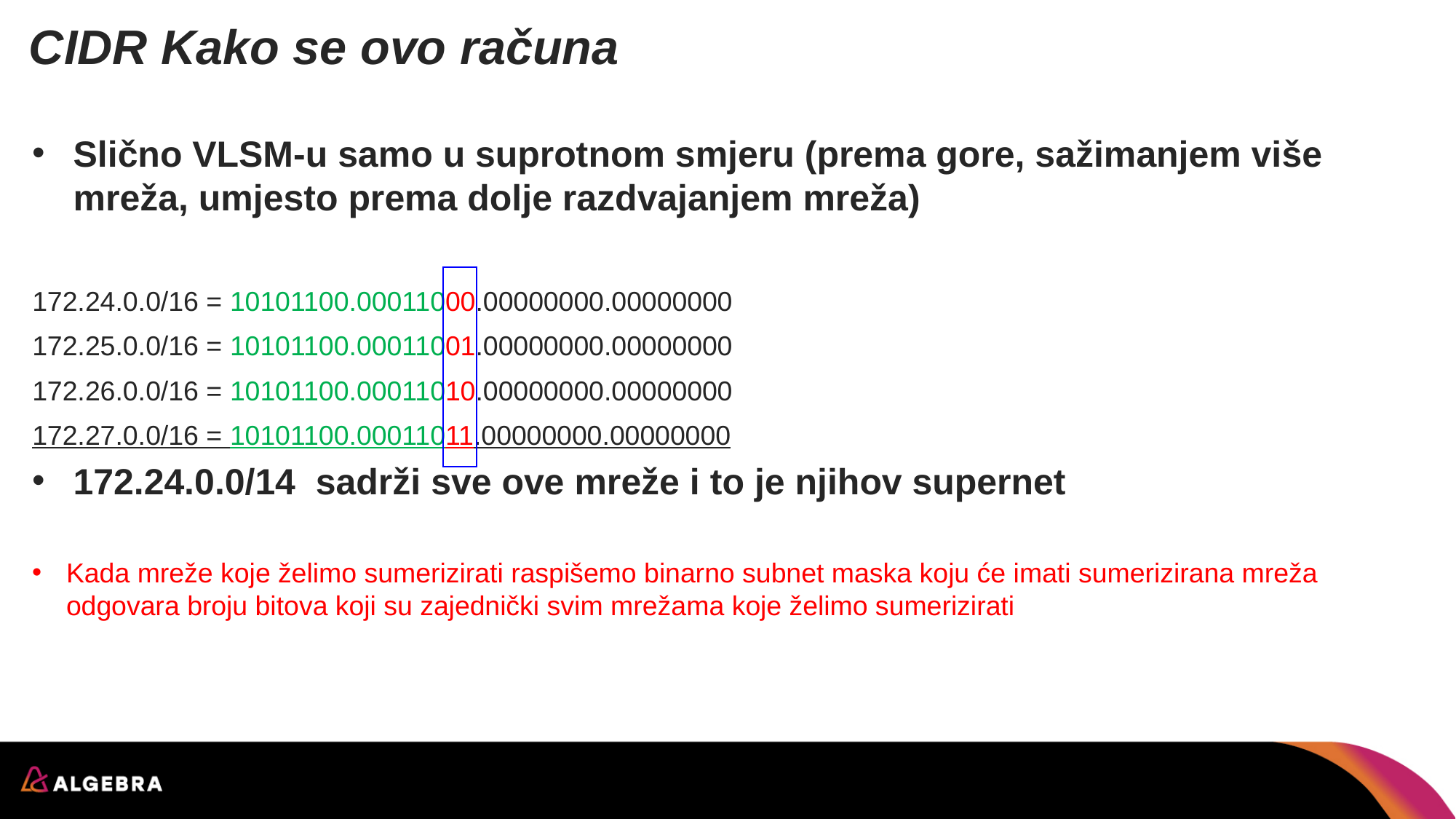

# CIDR Kako se ovo računa
Slično VLSM-u samo u suprotnom smjeru (prema gore, sažimanjem više mreža, umjesto prema dolje razdvajanjem mreža)

172.24.0.0/16 = 10101100.00011000.00000000.00000000
172.25.0.0/16 = 10101100.00011001.00000000.00000000
172.26.0.0/16 = 10101100.00011010.00000000.00000000
172.27.0.0/16 = 10101100.00011011.00000000.00000000
172.24.0.0/14  sadrži sve ove mreže i to je njihov supernet

Kada mreže koje želimo sumerizirati raspišemo binarno subnet maska koju će imati sumerizirana mreža odgovara broju bitova koji su zajednički svim mrežama koje želimo sumerizirati